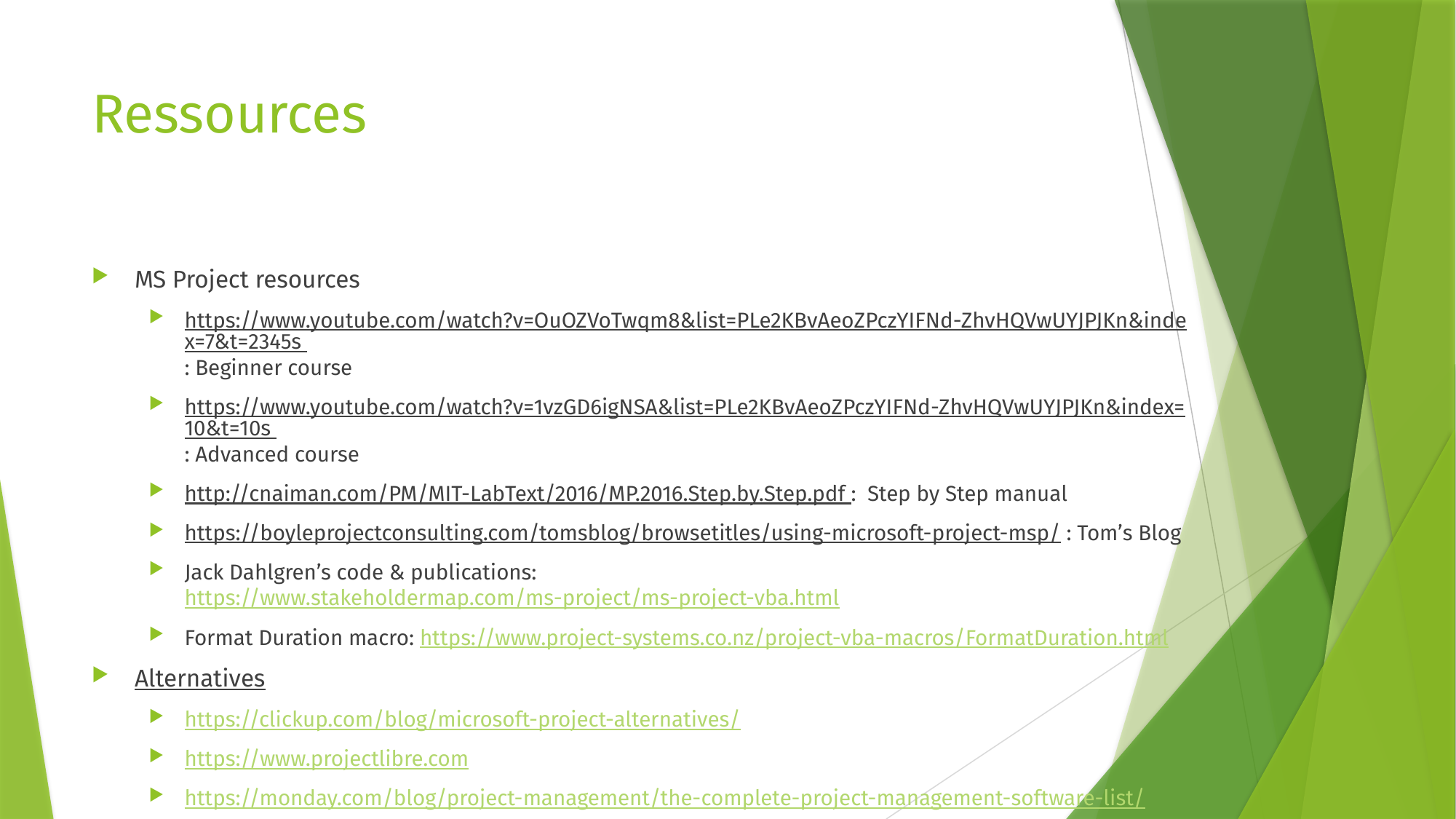

# Ressources
MS Project resources
https://www.youtube.com/watch?v=OuOZVoTwqm8&list=PLe2KBvAeoZPczYIFNd-ZhvHQVwUYJPJKn&index=7&t=2345s : Beginner course
https://www.youtube.com/watch?v=1vzGD6igNSA&list=PLe2KBvAeoZPczYIFNd-ZhvHQVwUYJPJKn&index=10&t=10s : Advanced course
http://cnaiman.com/PM/MIT-LabText/2016/MP.2016.Step.by.Step.pdf :  Step by Step manual
https://boyleprojectconsulting.com/tomsblog/browsetitles/using-microsoft-project-msp/ : Tom’s Blog
Jack Dahlgren’s code & publications: https://www.stakeholdermap.com/ms-project/ms-project-vba.html
Format Duration macro: https://www.project-systems.co.nz/project-vba-macros/FormatDuration.html
Alternatives
https://clickup.com/blog/microsoft-project-alternatives/
https://www.projectlibre.com
https://monday.com/blog/project-management/the-complete-project-management-software-list/